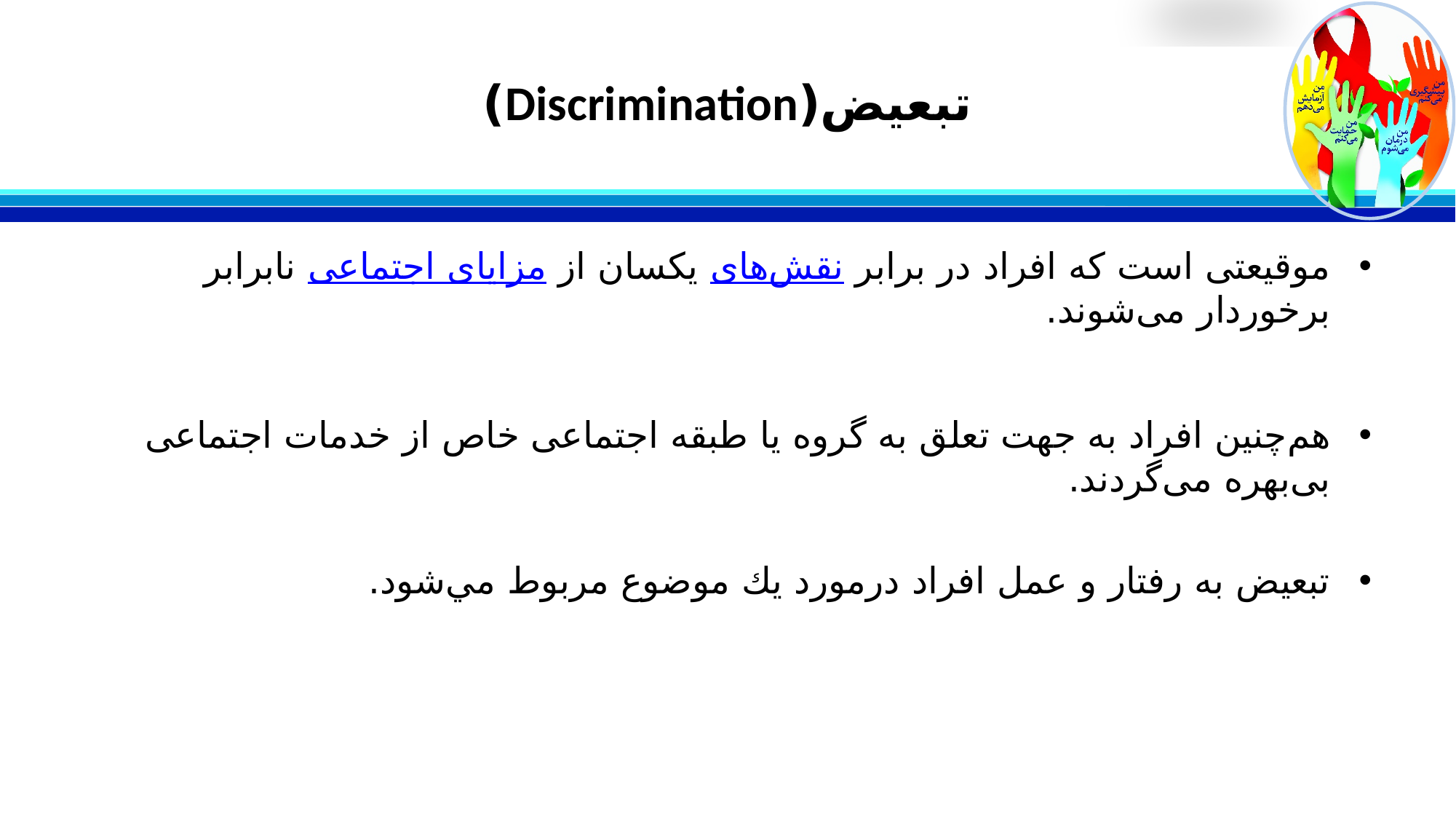

# تبعیض(Discrimination)
موقیعتی است که افراد در برابر نقش‌های یکسان از مزایای اجتماعی نابرابر برخوردار می‌شوند.

هم‌چنین افراد به جهت تعلق به گروه یا طبقه اجتماعی خاص از خدمات اجتماعی بی‌بهره می‌گردند.

تبعيض به رفتار و عمل افراد درمورد يك موضوع مربوط مي‌شود.